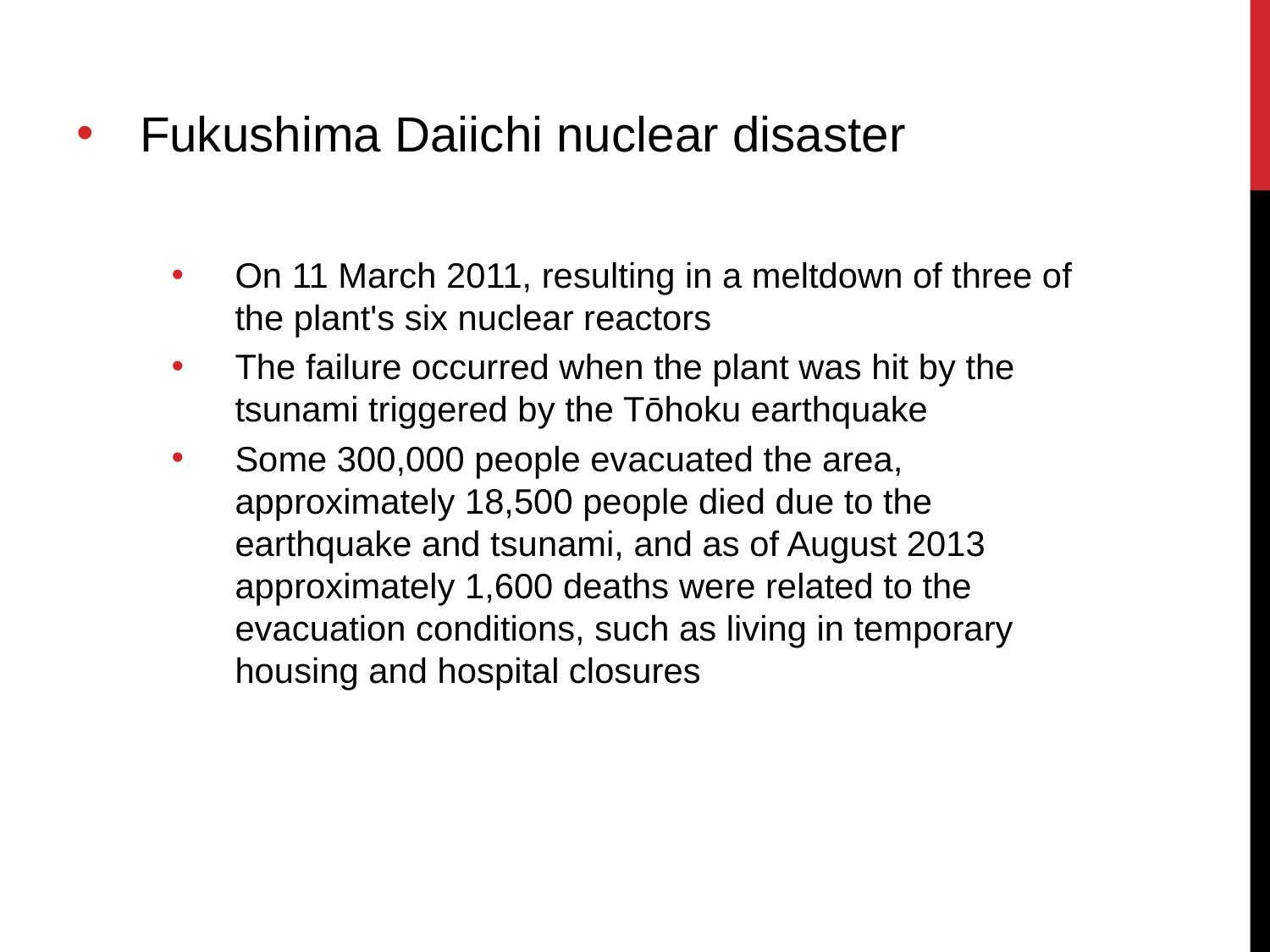

Fukushima Daiichi nuclear disaster

On 11 March 2011, resulting in a meltdown of three of the plant's six nuclear reactors
The failure occurred when the plant was hit by the tsunami triggered by the Tōhoku earthquake
Some 300,000 people evacuated the area, approximately 18,500 people died due to the earthquake and tsunami, and as of August 2013 approximately 1,600 deaths were related to the evacuation conditions, such as living in temporary housing and hospital closures